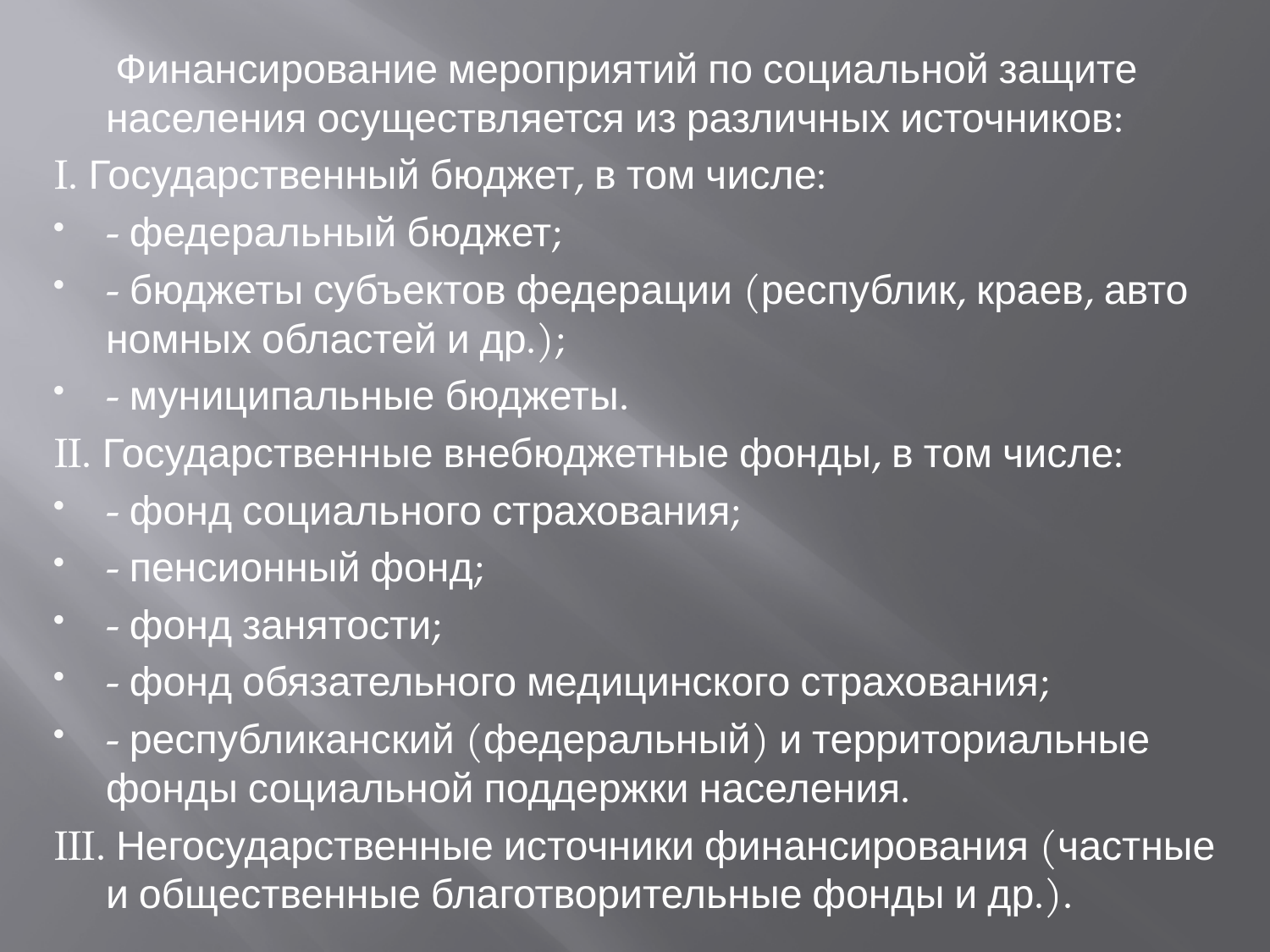

Финансирование мероприятий по социальной защите населения осуществляется из различных источников:
I. Государственный бюджет, в том числе:
- федеральный бюджет;
- бюджеты субъектов федерации (республик, краев, авто­номных областей и др.);
- муниципальные бюджеты.
II. Государственные внебюджетные фонды, в том числе:
- фонд социального страхования;
- пенсионный фонд;
- фонд занятости;
- фонд обязательного медицинского страхования;
- республиканский (федеральный) и территориальные фонды социальной поддержки населения.
III. Негосударственные источники финансирования (частные и общественные благотворительные фонды и др.).